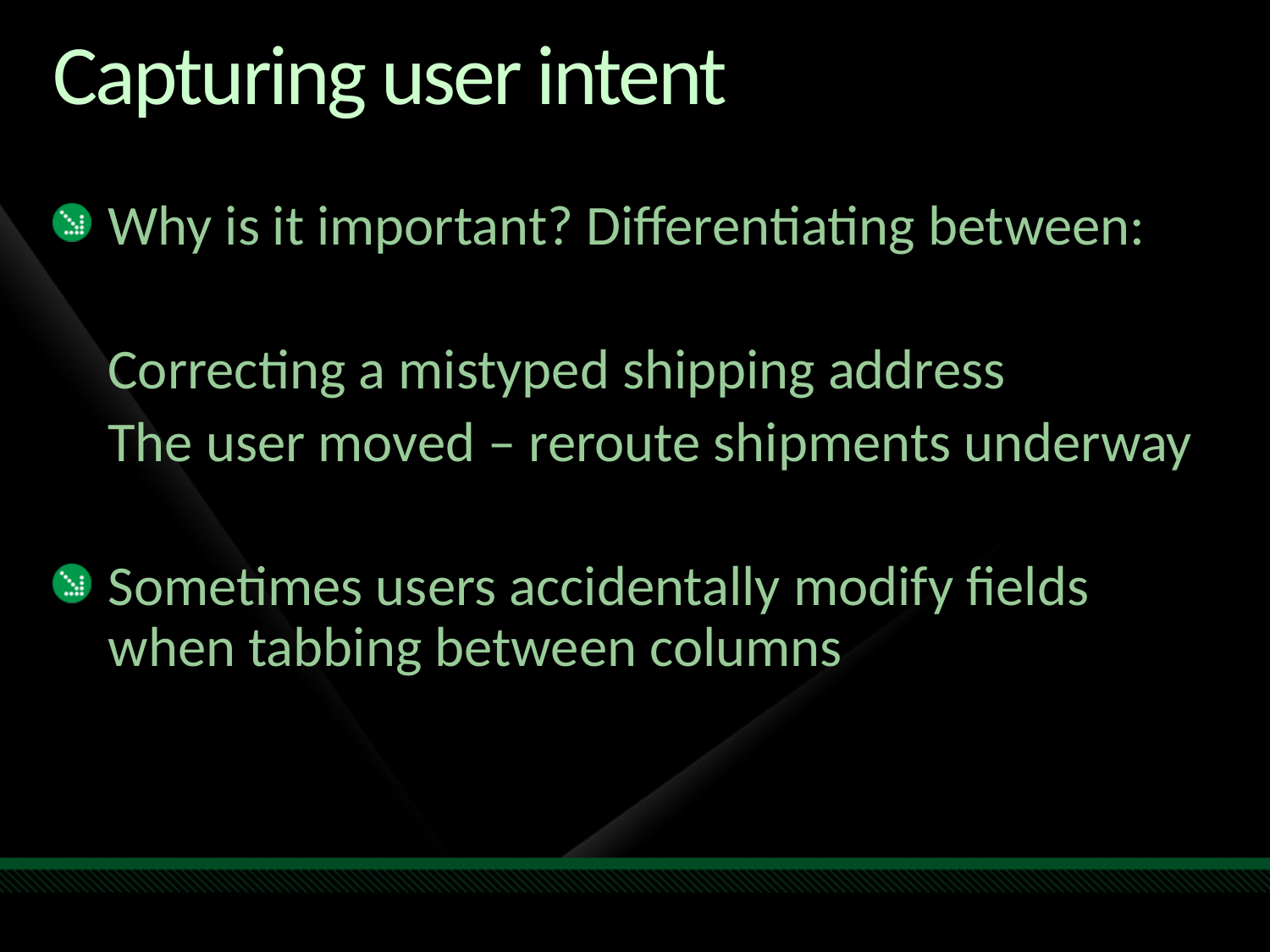

# Capturing user intent
Why is it important? Differentiating between:

	Correcting a mistyped shipping address
	The user moved – reroute shipments underway

Sometimes users accidentally modify fields when tabbing between columns